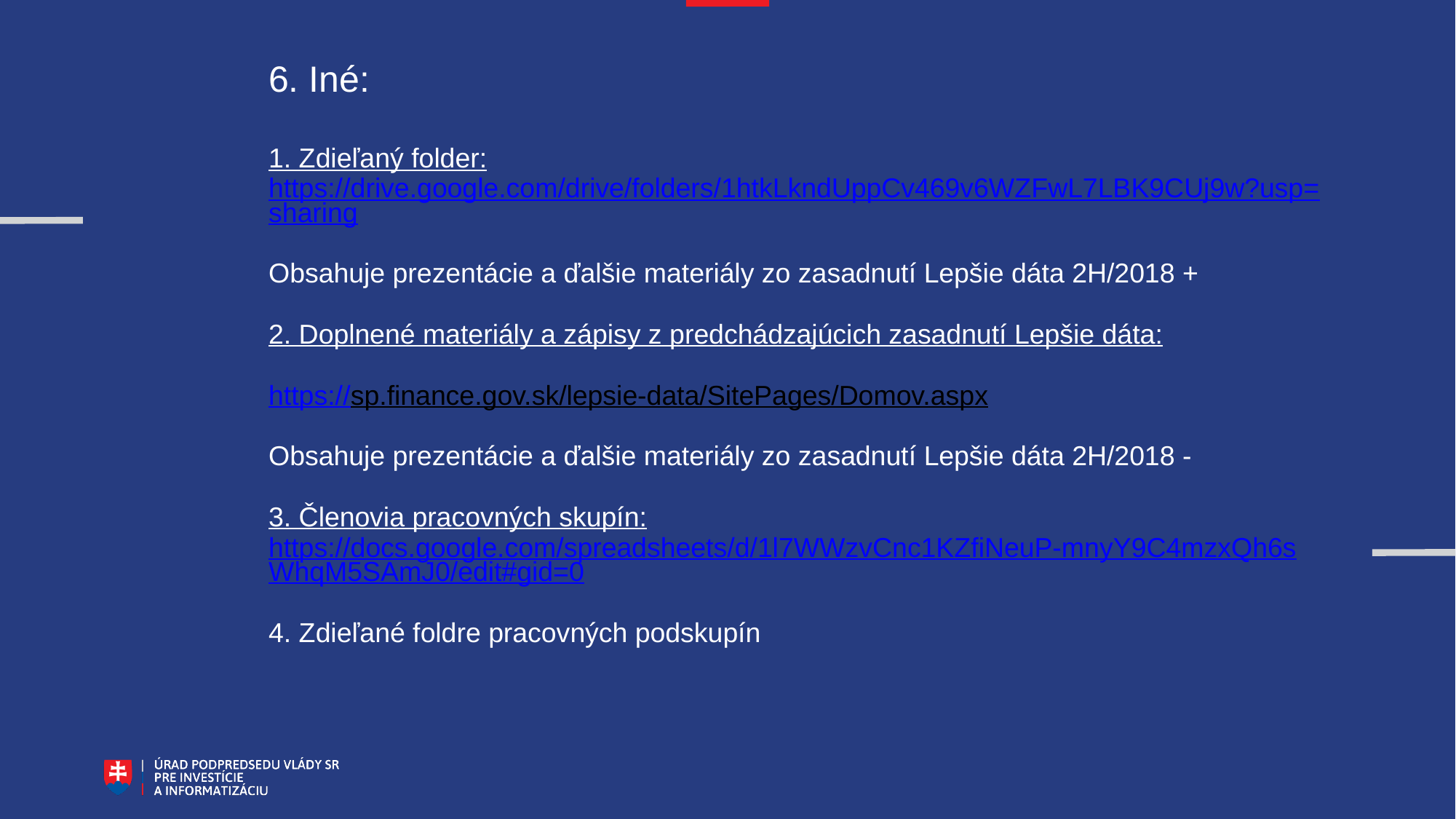

6. Iné:

1. Zdieľaný folder:
https://drive.google.com/drive/folders/1htkLkndUppCv469v6WZFwL7LBK9CUj9w?usp=sharing

Obsahuje prezentácie a ďalšie materiály zo zasadnutí Lepšie dáta 2H/2018 +

2. Doplnené materiály a zápisy z predchádzajúcich zasadnutí Lepšie dáta:

https://sp.finance.gov.sk/lepsie-data/SitePages/Domov.aspx

Obsahuje prezentácie a ďalšie materiály zo zasadnutí Lepšie dáta 2H/2018 -

3. Členovia pracovných skupín:
https://docs.google.com/spreadsheets/d/1l7WWzvCnc1KZfiNeuP-mnyY9C4mzxQh6sWhqM5SAmJ0/edit#gid=0

4. Zdieľané foldre pracovných podskupín

Oblasť s najväčšou pridanou hodnotou:
Len krajina, ktorá dokonale pozná a efektívne riadi svoje dáta,
vie zjednodušiť život svojich občanov